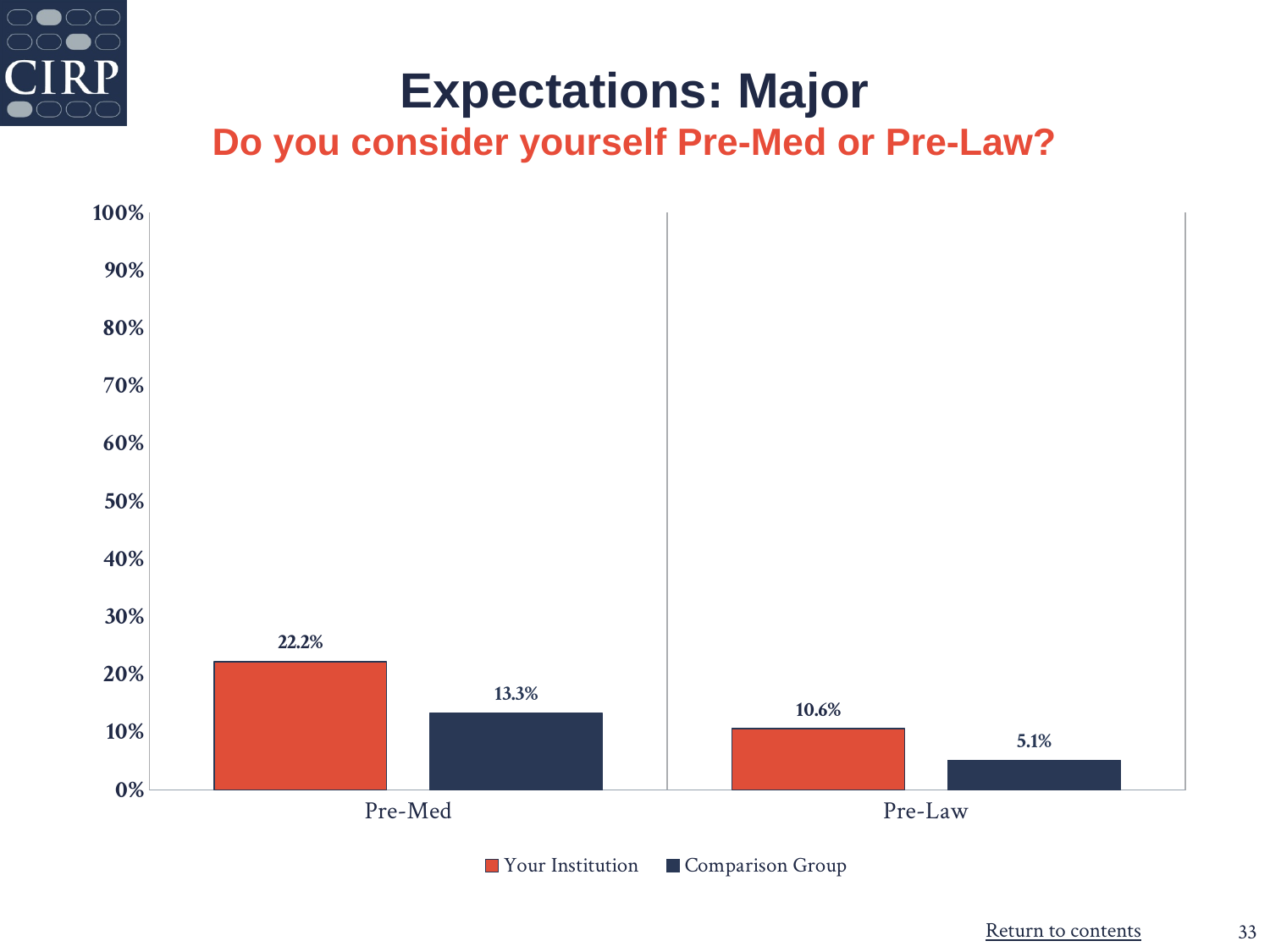

# Expectations: Major Do you consider yourself Pre-Med or Pre-Law?

### Chart

| Category | Your Institution | Comparison Group |
|---|---|---|
| Pre-Med | 0.222 | 0.133 |
| Pre-Law | 0.106 | 0.051 |
33